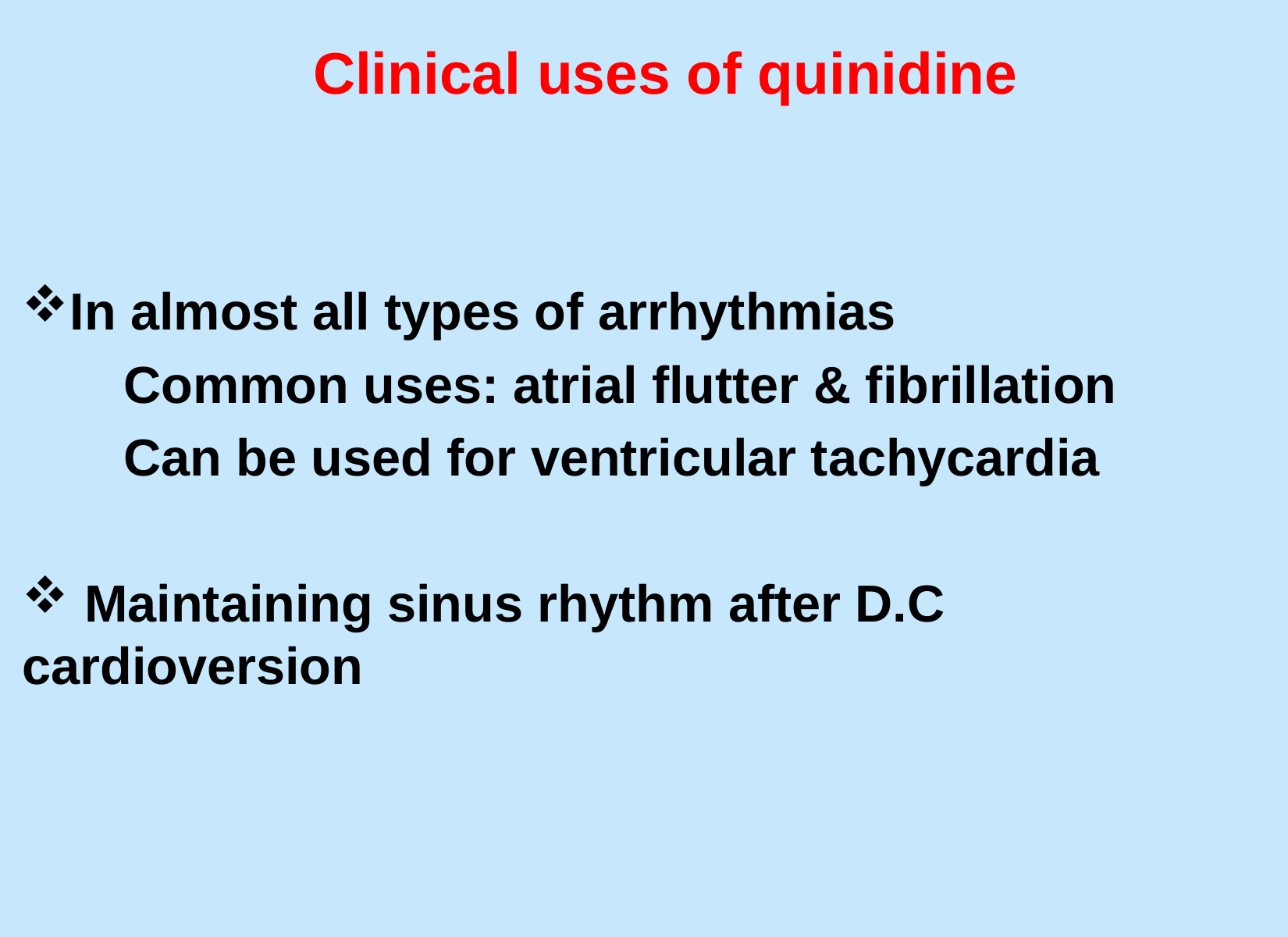

Clinical uses of quinidine

In almost all types of arrhythmias
       Common uses: atrial flutter & fibrillation
       Can be used for ventricular tachycardia

 Maintaining sinus rhythm after D.C		cardioversion

#